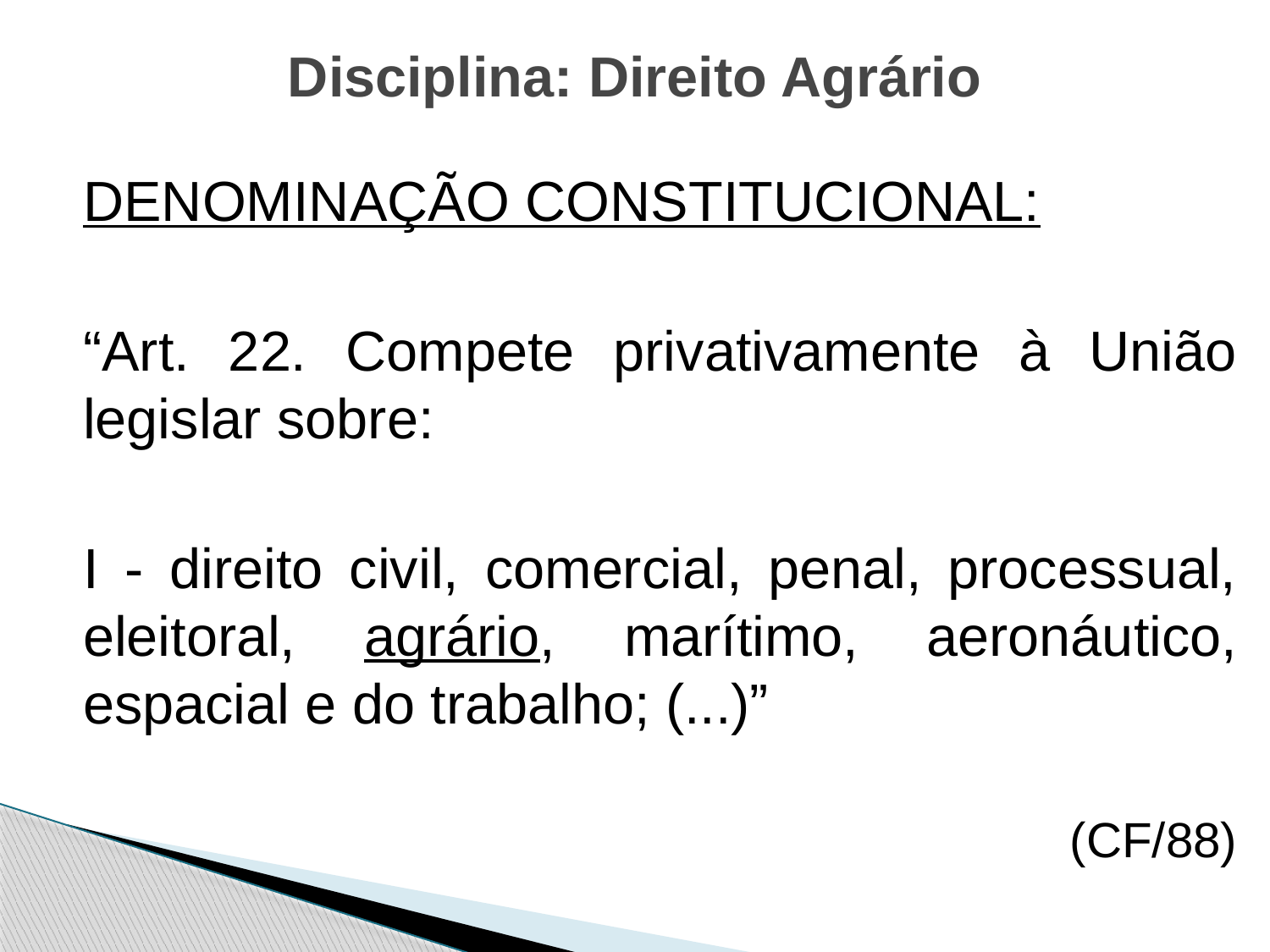

Disciplina: Direito Agrário
	DENOMINAÇÃO CONSTITUCIONAL:

	“Art. 22. Compete privativamente à União legislar sobre:

	I - direito civil, comercial, penal, processual, eleitoral, agrário, marítimo, aeronáutico, espacial e do trabalho; (...)”

 (CF/88)